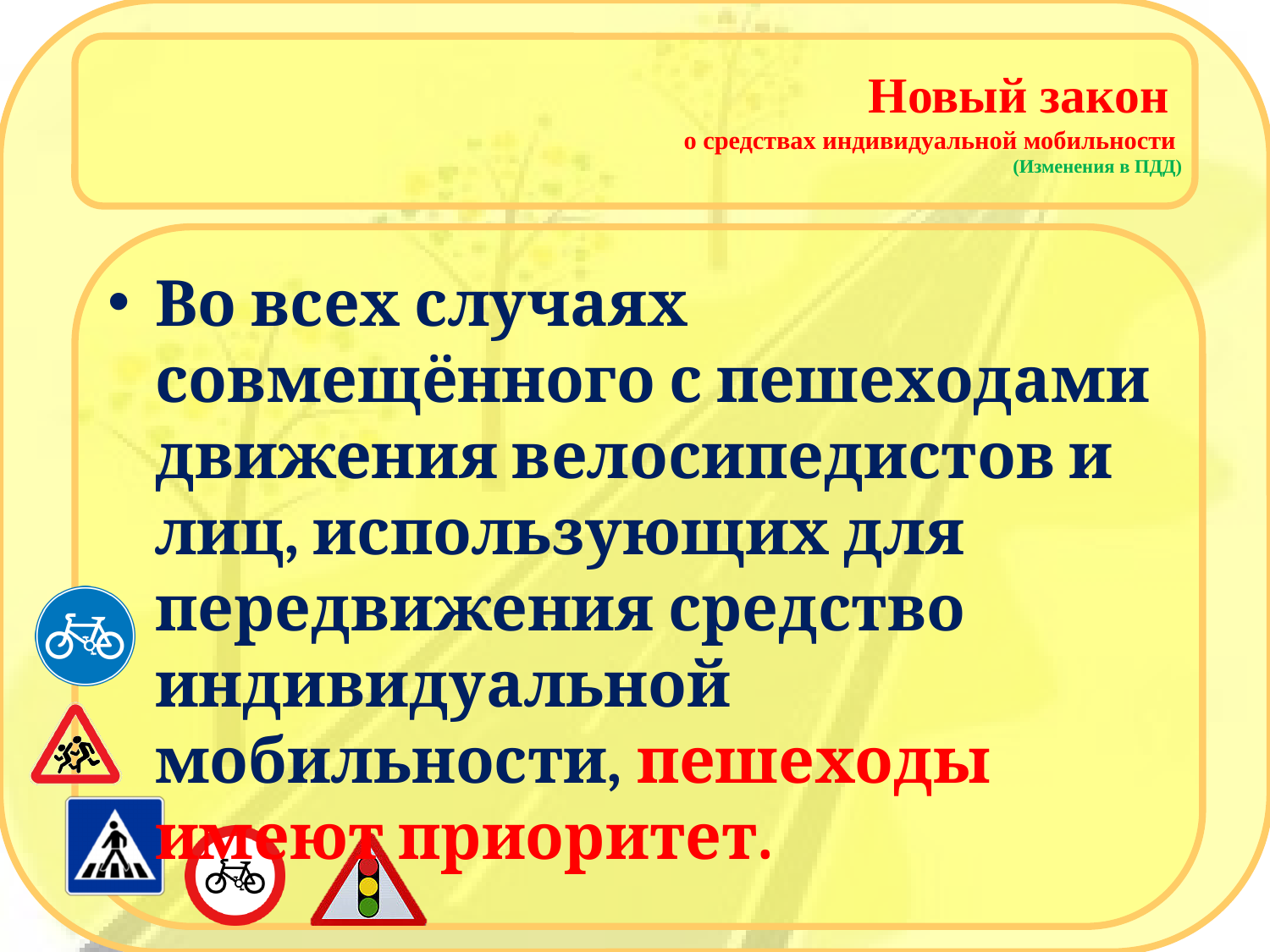

# Новый закон о средствах индивидуальной мобильности (Изменения в ПДД)
Во всех случаях совмещённого с пешеходами движения велосипедистов и лиц, использующих для передвижения средство индивидуальной мобильности, пешеходы имеют приоритет.